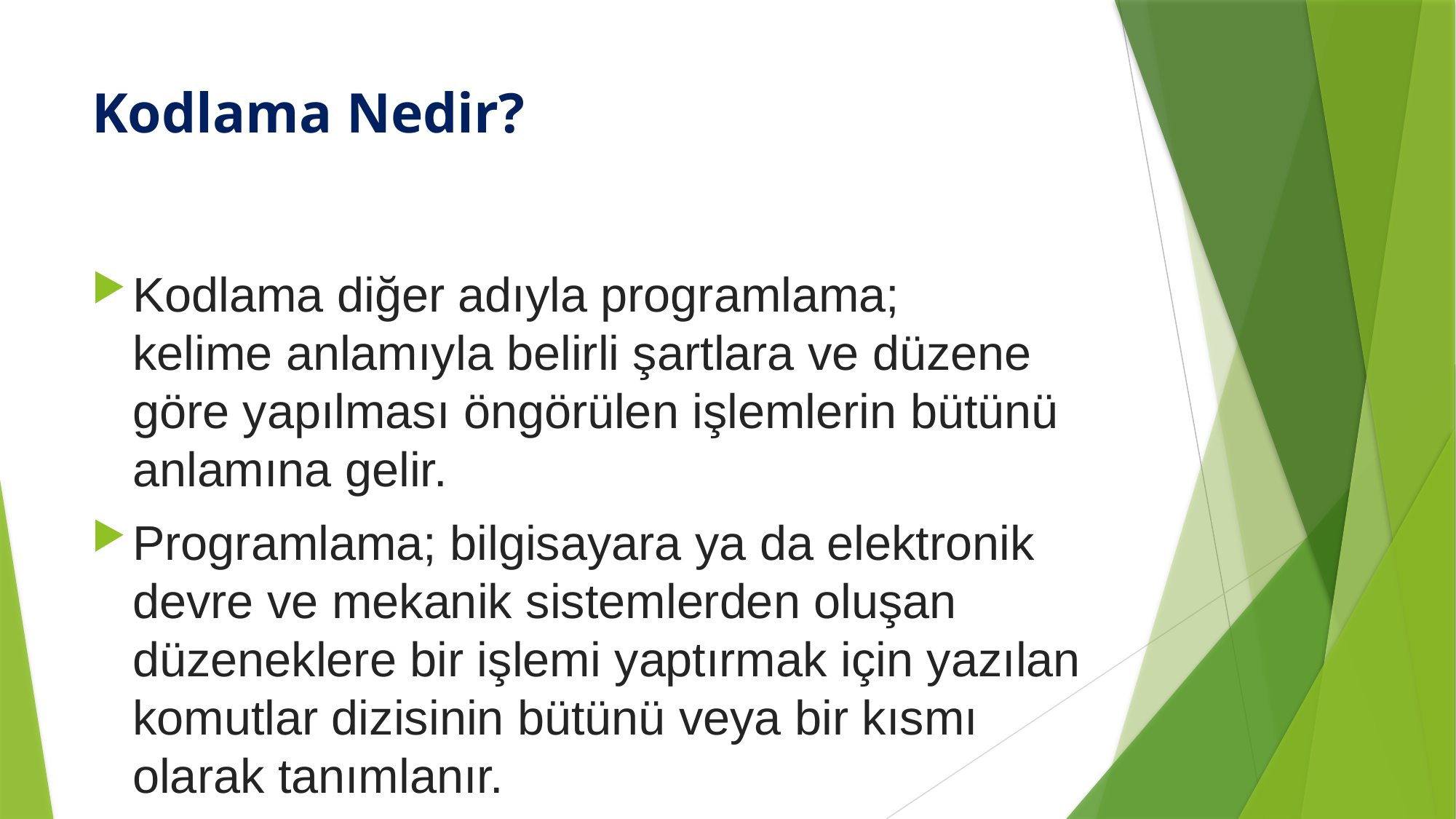

# Kodlama Nedir?
Kodlama diğer adıyla programlama; kelime anlamıyla belirli şartlara ve düzene göre yapılması öngörülen işlemlerin bütünü anlamına gelir.
Programlama; bilgisayara ya da elektronik devre ve mekanik sistemlerden oluşan düzeneklere bir işlemi yaptırmak için yazılan komutlar dizisinin bütünü veya bir kısmı olarak tanımlanır.